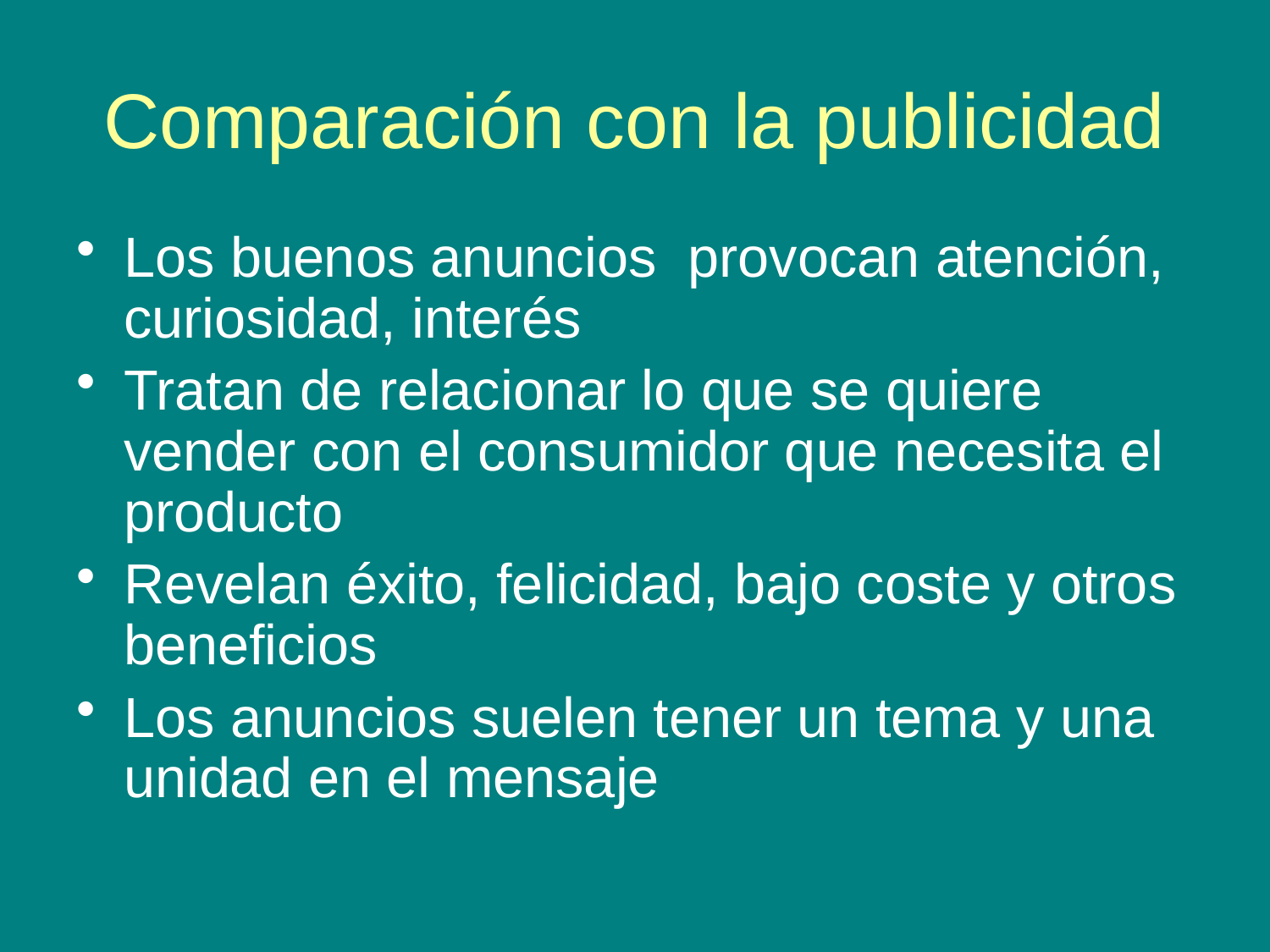

# Comparación con la publicidad
Los buenos anuncios  provocan atención, curiosidad, interés
Tratan de relacionar lo que se quiere vender con el consumidor que necesita el producto
Revelan éxito, felicidad, bajo coste y otros beneficios
Los anuncios suelen tener un tema y una unidad en el mensaje